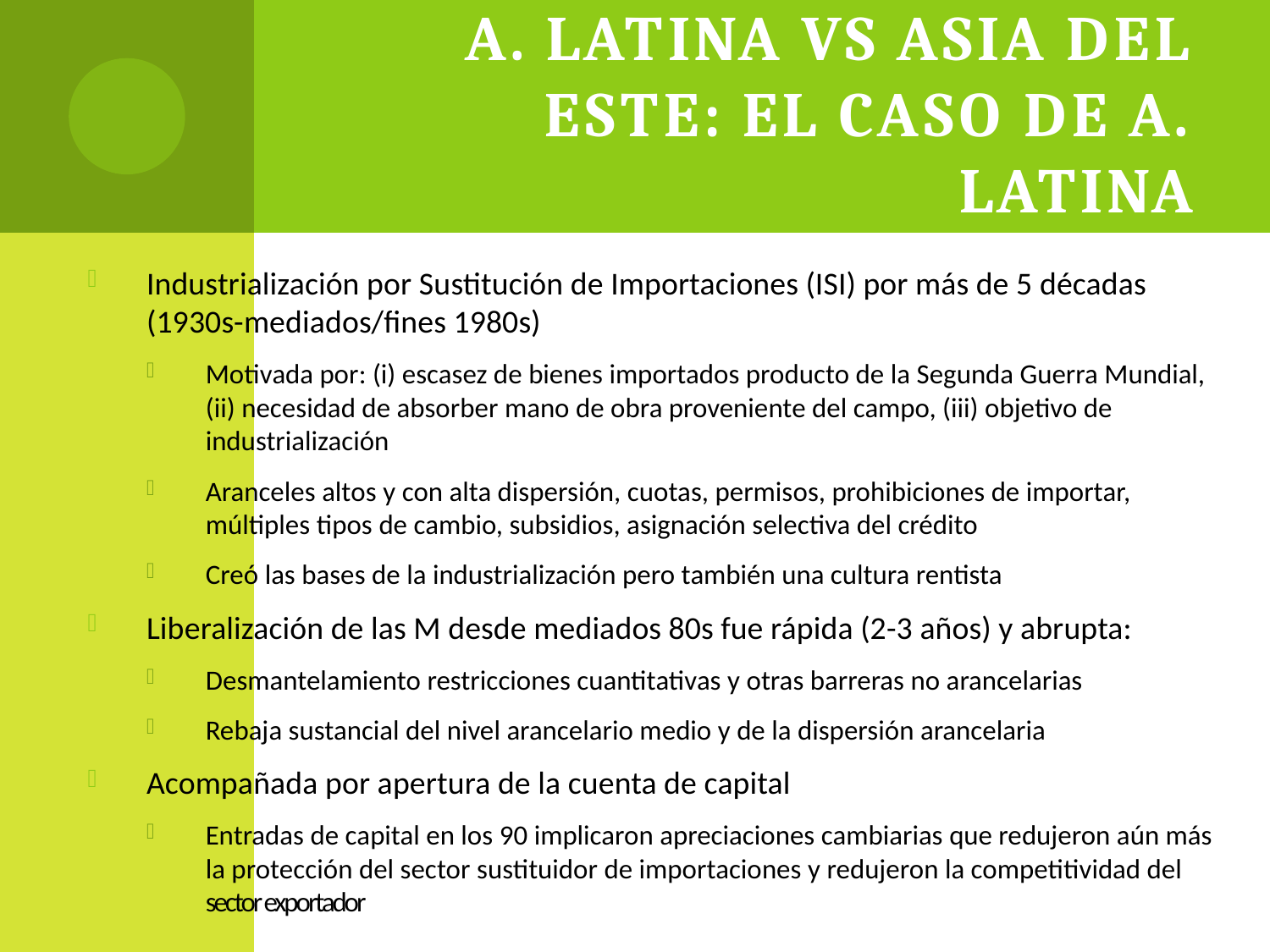

# A. Latina vs Asia del Este: El caso de A. Latina
Industrialización por Sustitución de Importaciones (ISI) por más de 5 décadas (1930s-mediados/fines 1980s)
Motivada por: (i) escasez de bienes importados producto de la Segunda Guerra Mundial, (ii) necesidad de absorber mano de obra proveniente del campo, (iii) objetivo de industrialización
Aranceles altos y con alta dispersión, cuotas, permisos, prohibiciones de importar, múltiples tipos de cambio, subsidios, asignación selectiva del crédito
Creó las bases de la industrialización pero también una cultura rentista
Liberalización de las M desde mediados 80s fue rápida (2-3 años) y abrupta:
Desmantelamiento restricciones cuantitativas y otras barreras no arancelarias
Rebaja sustancial del nivel arancelario medio y de la dispersión arancelaria
Acompañada por apertura de la cuenta de capital
Entradas de capital en los 90 implicaron apreciaciones cambiarias que redujeron aún más la protección del sector sustituidor de importaciones y redujeron la competitividad del sector exportador